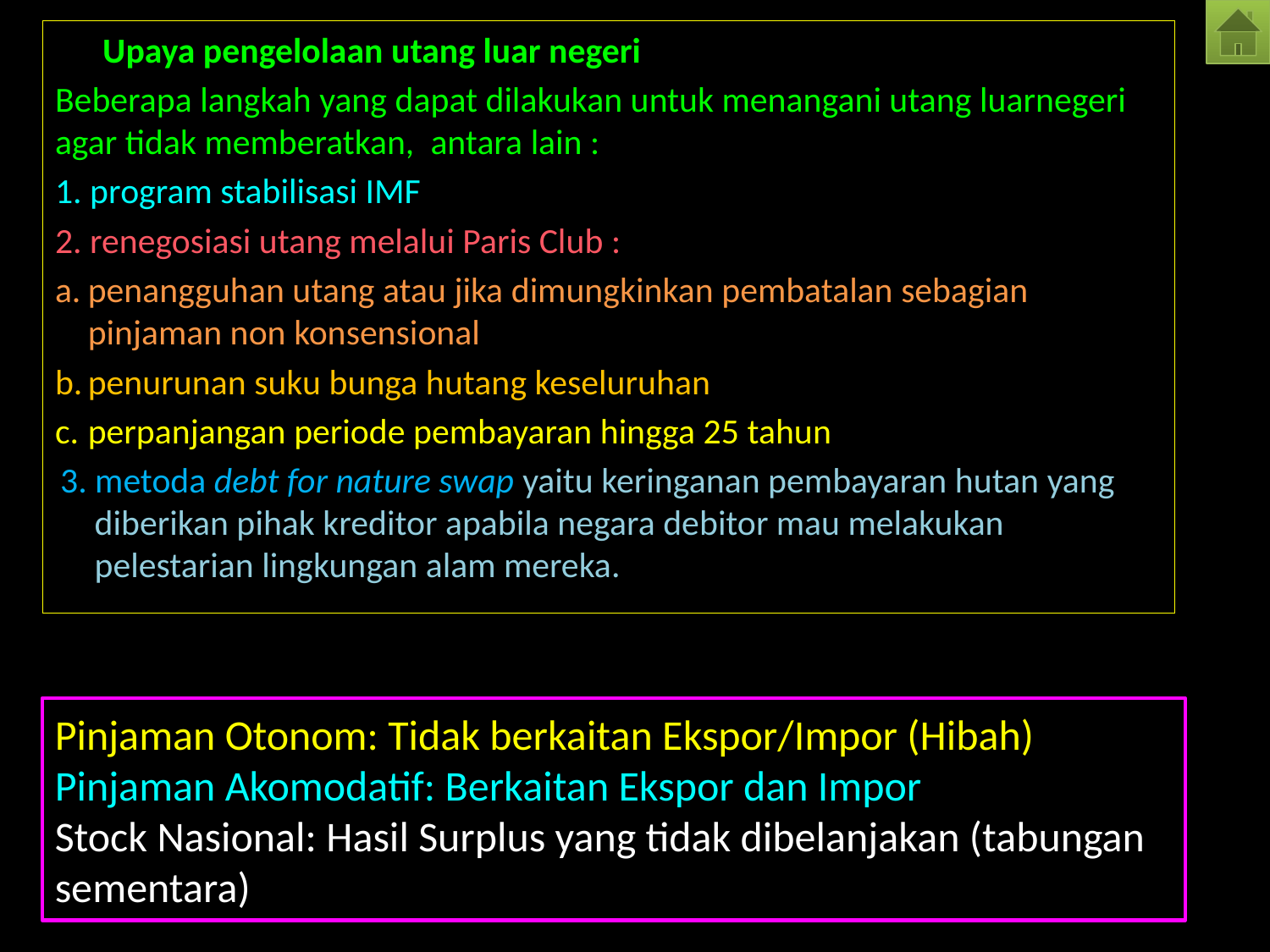

Upaya pengelolaan utang luar negeri
Beberapa langkah yang dapat dilakukan untuk menangani utang luarnegeri agar tidak memberatkan,  antara lain :
1. program stabilisasi IMF
2. renegosiasi utang melalui Paris Club :
penangguhan utang atau jika dimungkinkan pembatalan sebagian pinjaman non konsensional
penurunan suku bunga hutang keseluruhan
perpanjangan periode pembayaran hingga 25 tahun
3. metoda debt for nature swap yaitu keringanan pembayaran hutan yang diberikan pihak kreditor apabila negara debitor mau melakukan pelestarian lingkungan alam mereka.
Pinjaman Otonom: Tidak berkaitan Ekspor/Impor (Hibah)
Pinjaman Akomodatif: Berkaitan Ekspor dan Impor
Stock Nasional: Hasil Surplus yang tidak dibelanjakan (tabungan sementara)